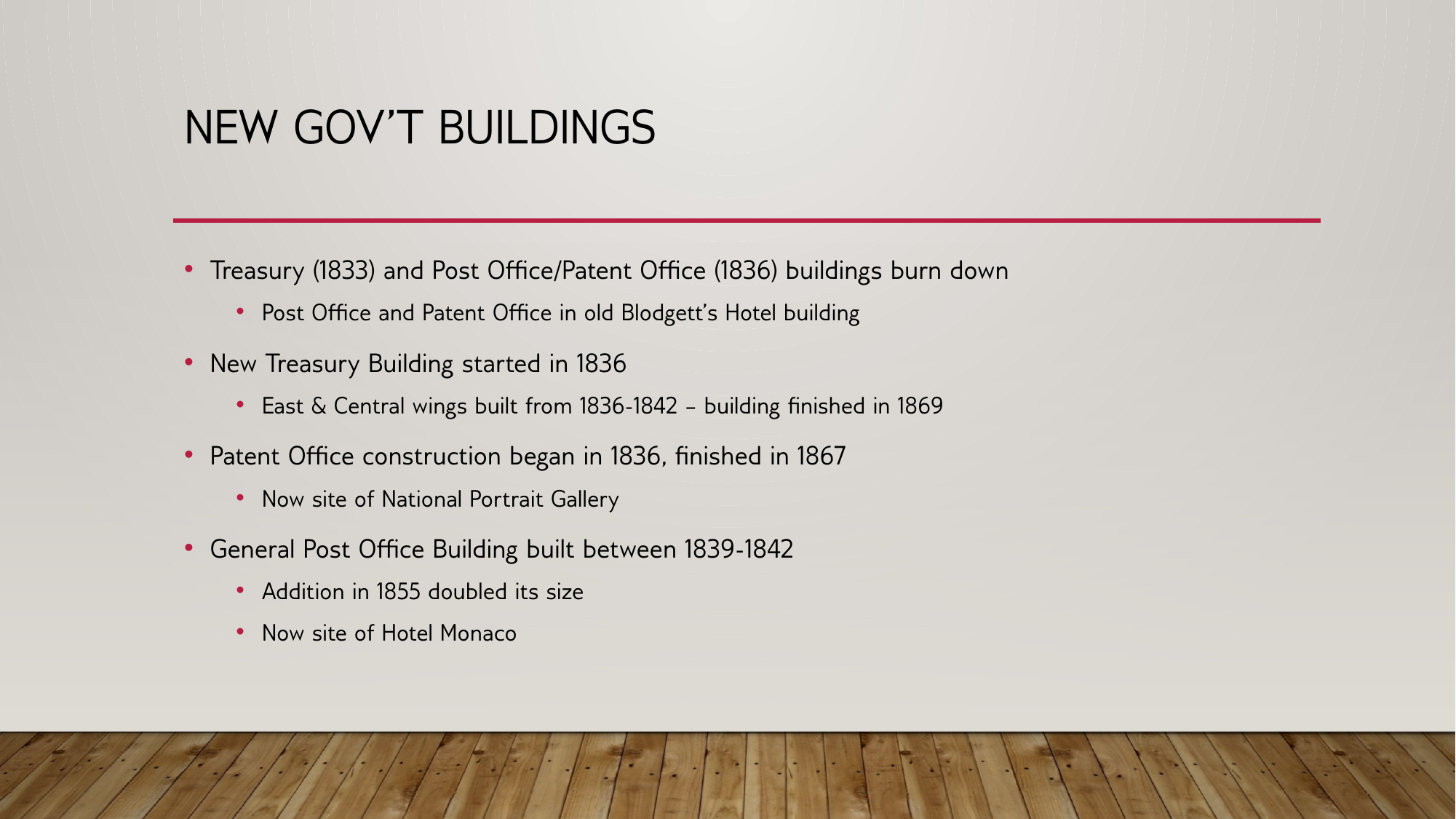

# New Gov’t Buildings
Treasury (1833) and Post Office/Patent Office (1836) buildings burn down
Post Office and Patent Office in old Blodgett’s Hotel building
New Treasury Building started in 1836
East & Central wings built from 1836-1842 – building finished in 1869
Patent Office construction began in 1836, finished in 1867
Now site of National Portrait Gallery
General Post Office Building built between 1839-1842
Addition in 1855 doubled its size
Now site of Hotel Monaco